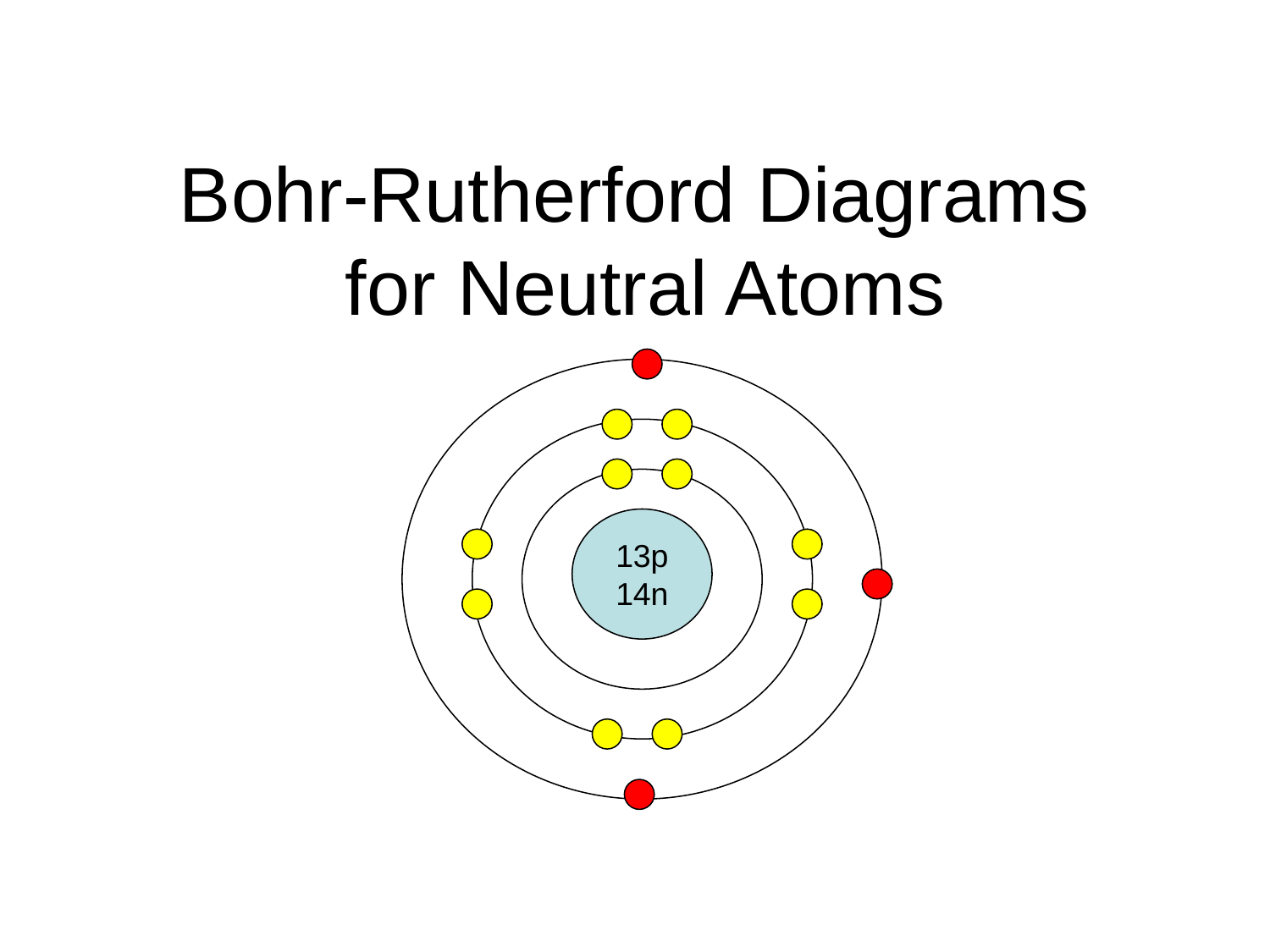

# Bohr-Rutherford Diagrams for Neutral Atoms

13p
14n